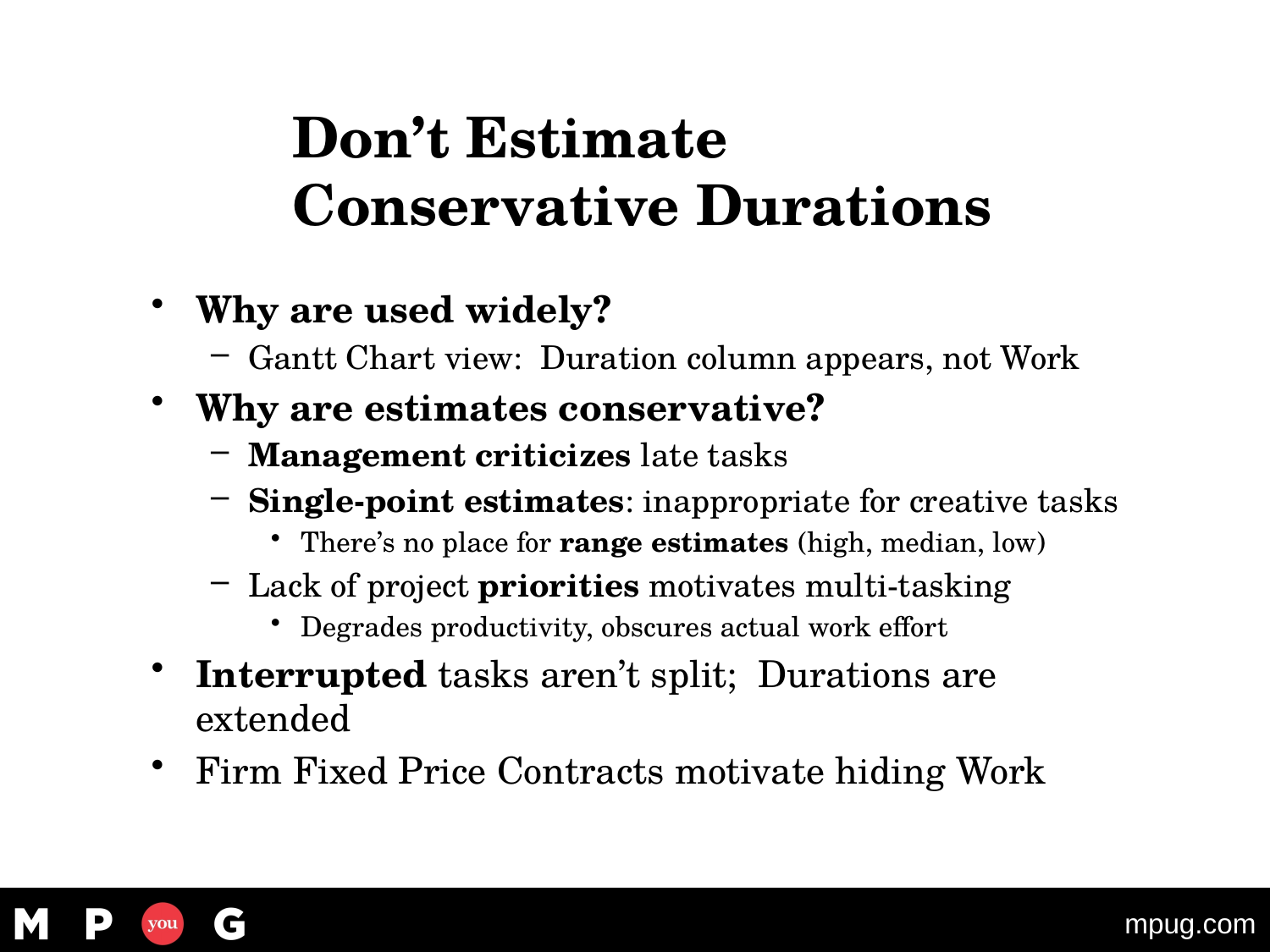

© Oliver D Gildersleeve, Jr 2020
# Don’t Estimate Conservative Durations
Why are used widely?
Gantt Chart view:  Duration column appears, not Work
Why are estimates conservative?
Management criticizes late tasks
Single-point estimates: inappropriate for creative tasks
There’s no place for range estimates (high, median, low)
Lack of project priorities motivates multi-tasking
Degrades productivity, obscures actual work effort
Interrupted tasks aren’t split;  Durations are extended
Firm Fixed Price Contracts motivate hiding Work